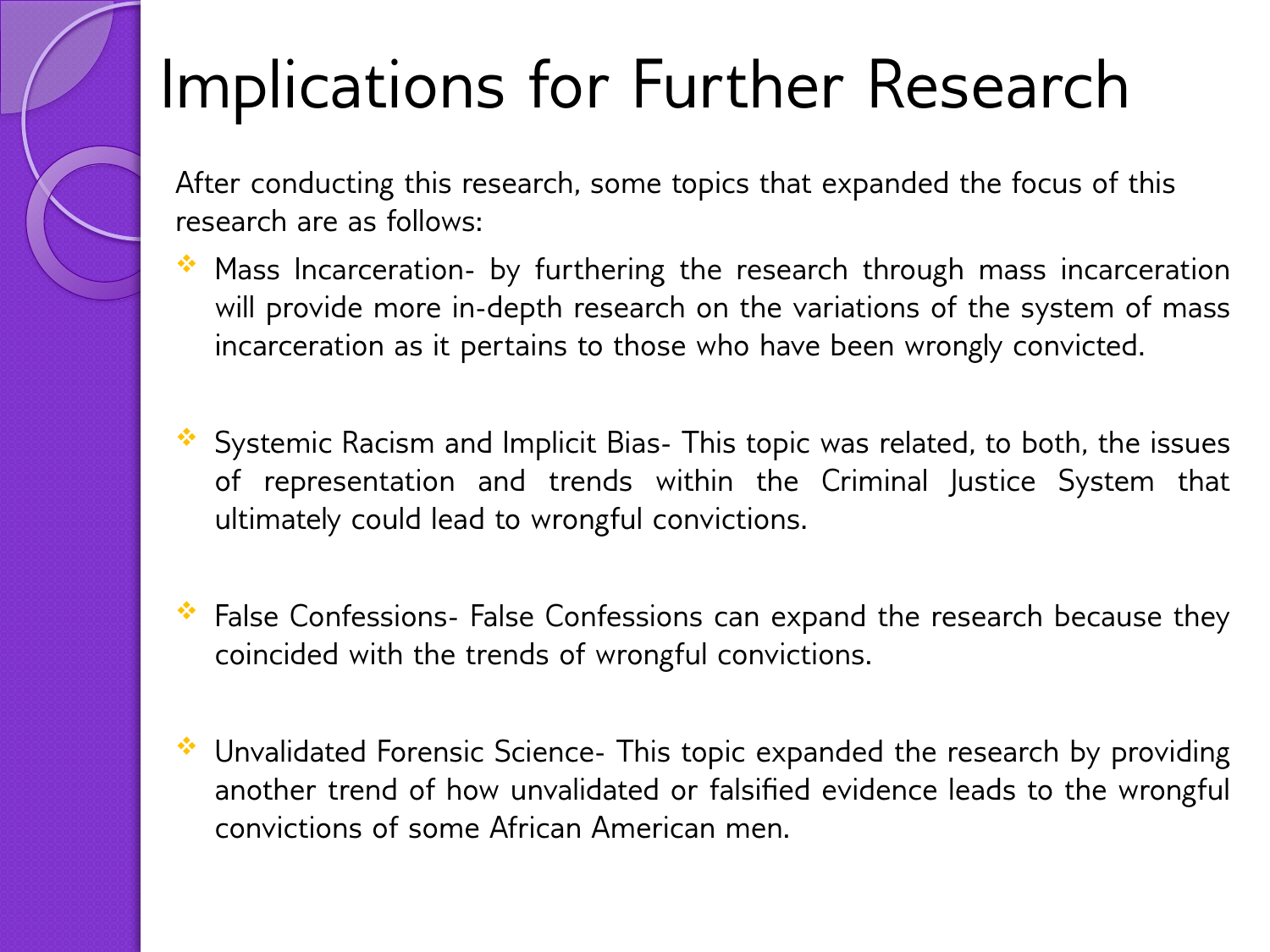

# Implications for Further Research
After conducting this research, some topics that expanded the focus of this research are as follows:
Mass Incarceration- by furthering the research through mass incarceration will provide more in-depth research on the variations of the system of mass incarceration as it pertains to those who have been wrongly convicted.

Systemic Racism and Implicit Bias- This topic was related, to both, the issues of representation and trends within the Criminal Justice System that ultimately could lead to wrongful convictions.

False Confessions- False Confessions can expand the research because they coincided with the trends of wrongful convictions.

Unvalidated Forensic Science- This topic expanded the research by providing another trend of how unvalidated or falsified evidence leads to the wrongful convictions of some African American men.